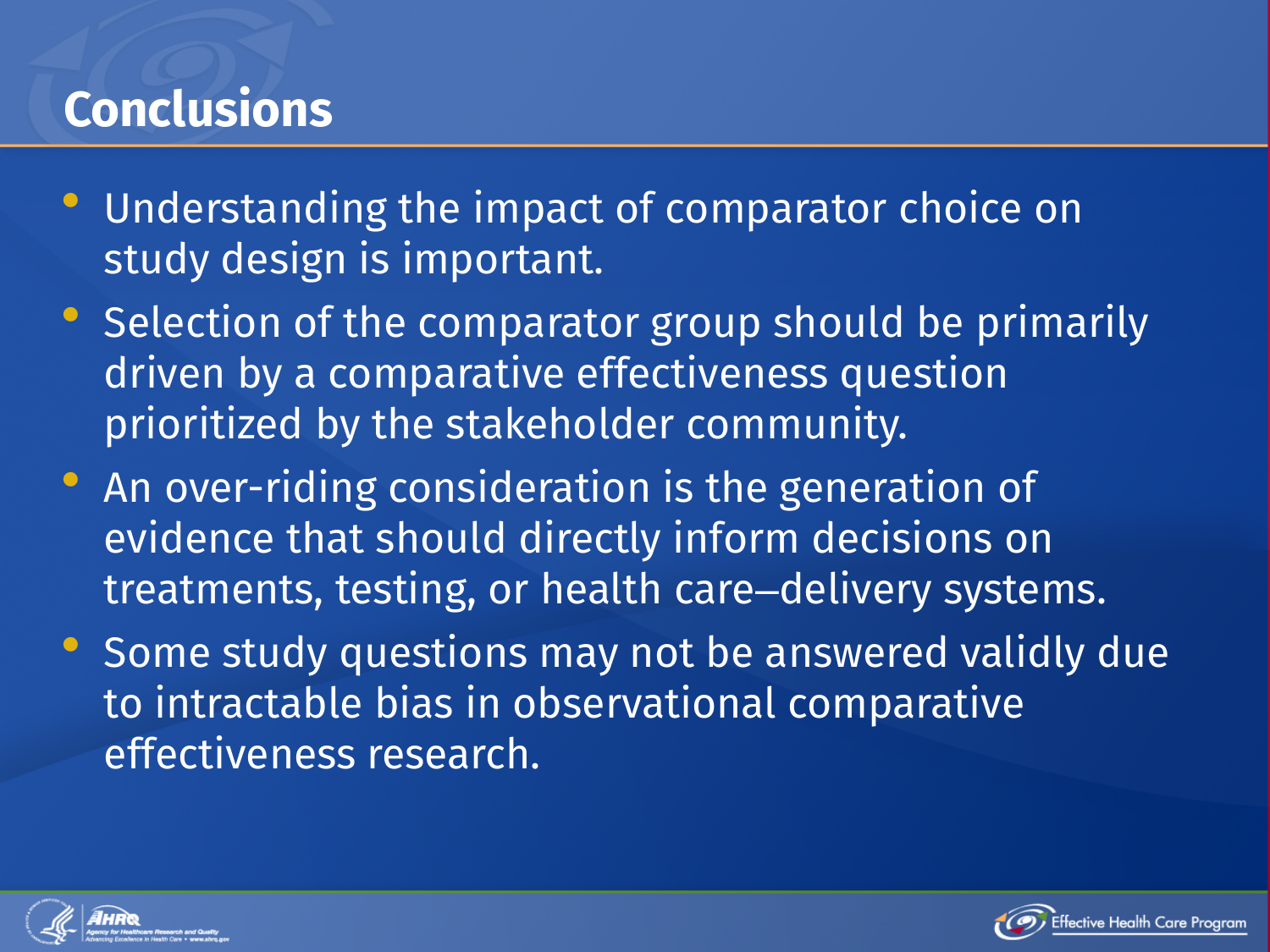

# Conclusions
Understanding the impact of comparator choice on study design is important.
Selection of the comparator group should be primarily driven by a comparative effectiveness question prioritized by the stakeholder community.
An over-riding consideration is the generation of evidence that should directly inform decisions on treatments, testing, or health care–delivery systems.
Some study questions may not be answered validly due to intractable bias in observational comparative effectiveness research.